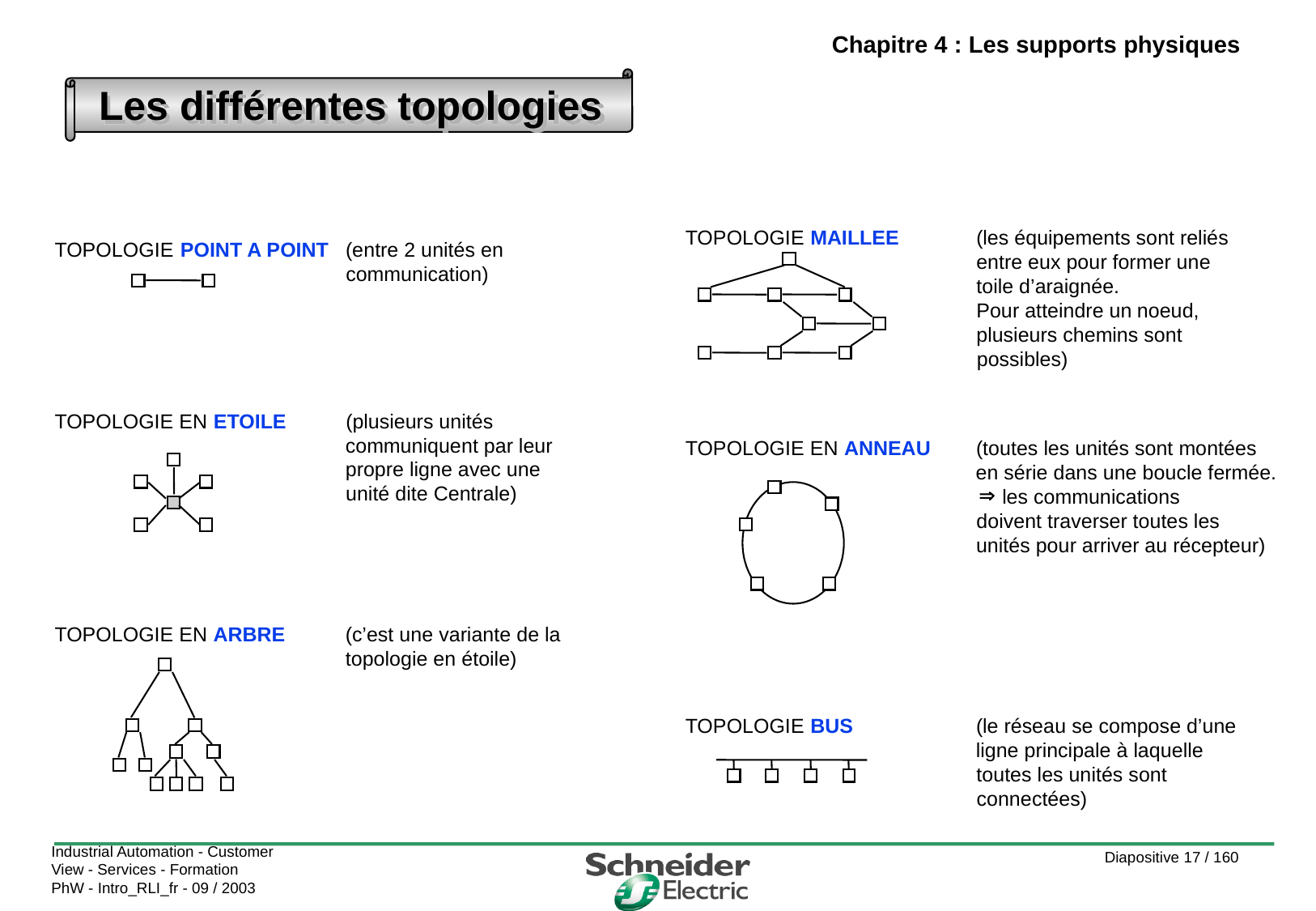

Chapitre 4 : Les supports physiques

Les différentes topologies

TOPOLOGIE
MAILLEE
(les équipements sont reliés
entre eux pour former une

toile d’araignée.
Pour atteindre un
 noeud
,
plusieurs chemins sont
possibles)

TOPOLOGIE
POINT A POINT
(entre 2 unités en
communication)

TOPOLOGIE EN
ETOILE
(plusieurs unités
communiquent par leur

propre ligne avec une
unité dite Centrale)

TOPOLOGIE EN
ANNEAU
(toutes les unités sont montées
en série dans une boucle fermée.

⇒
 les communications
doivent traverser toutes les
unités pour arriver au récepteur)

TOPOLOGIE EN
ARBRE
(c’est une variante de la
topologie en étoile)

TOPOLOGIE
BUS
(le réseau se compose d’une
ligne principale à laquelle

toutes les unités sont
connectées)
Industrial Automation - Customer View - Services - Formation
PhW - Intro_RLI_fr - 09 / 2003